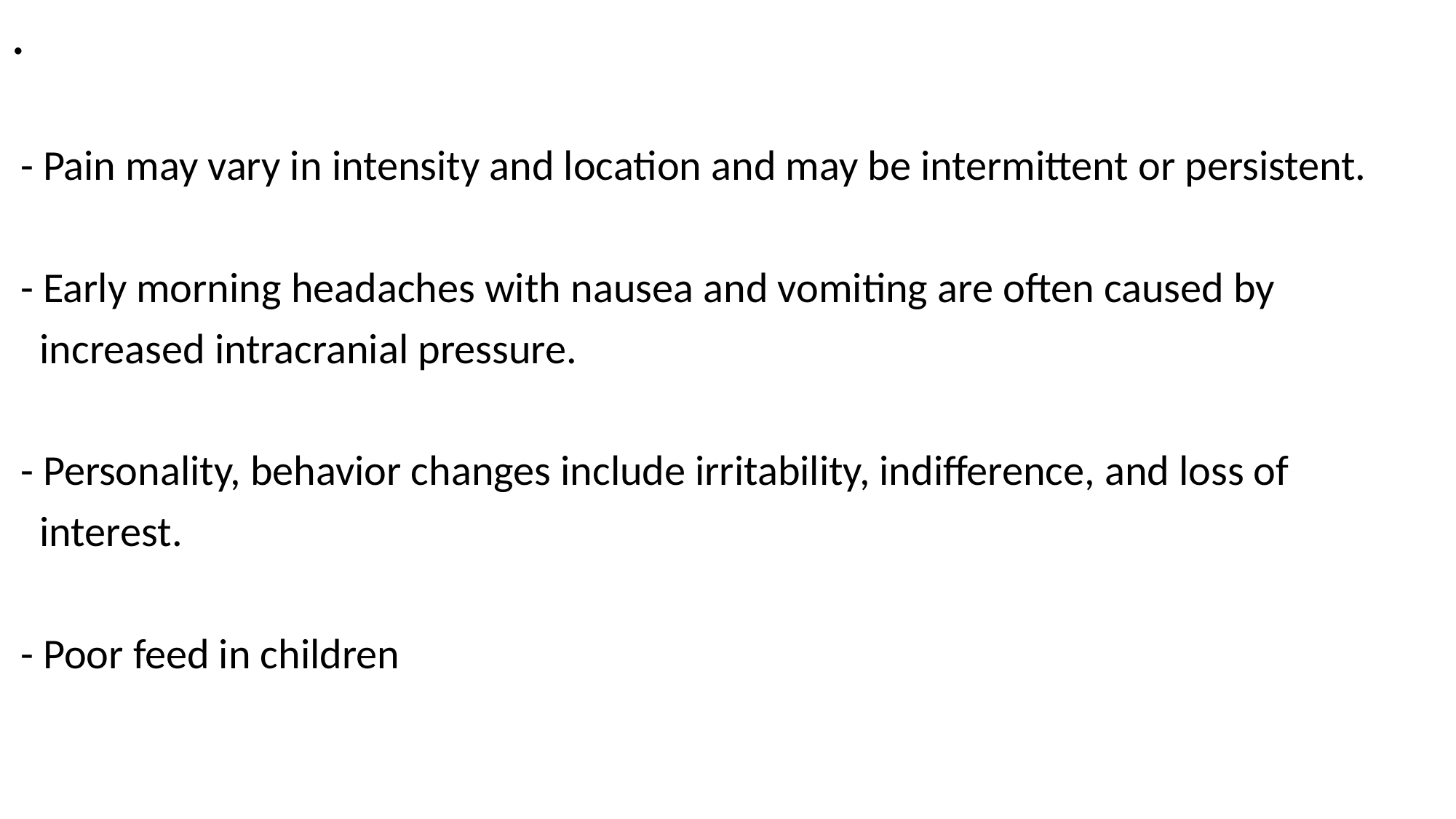

# .

 - Pain may vary in intensity and location and may be intermittent or persistent.

 - Early morning headaches with nausea and vomiting are often caused by
   increased intracranial pressure.

 - Personality, behavior changes include irritability, indifference, and loss of
   interest.

 - Poor feed in children